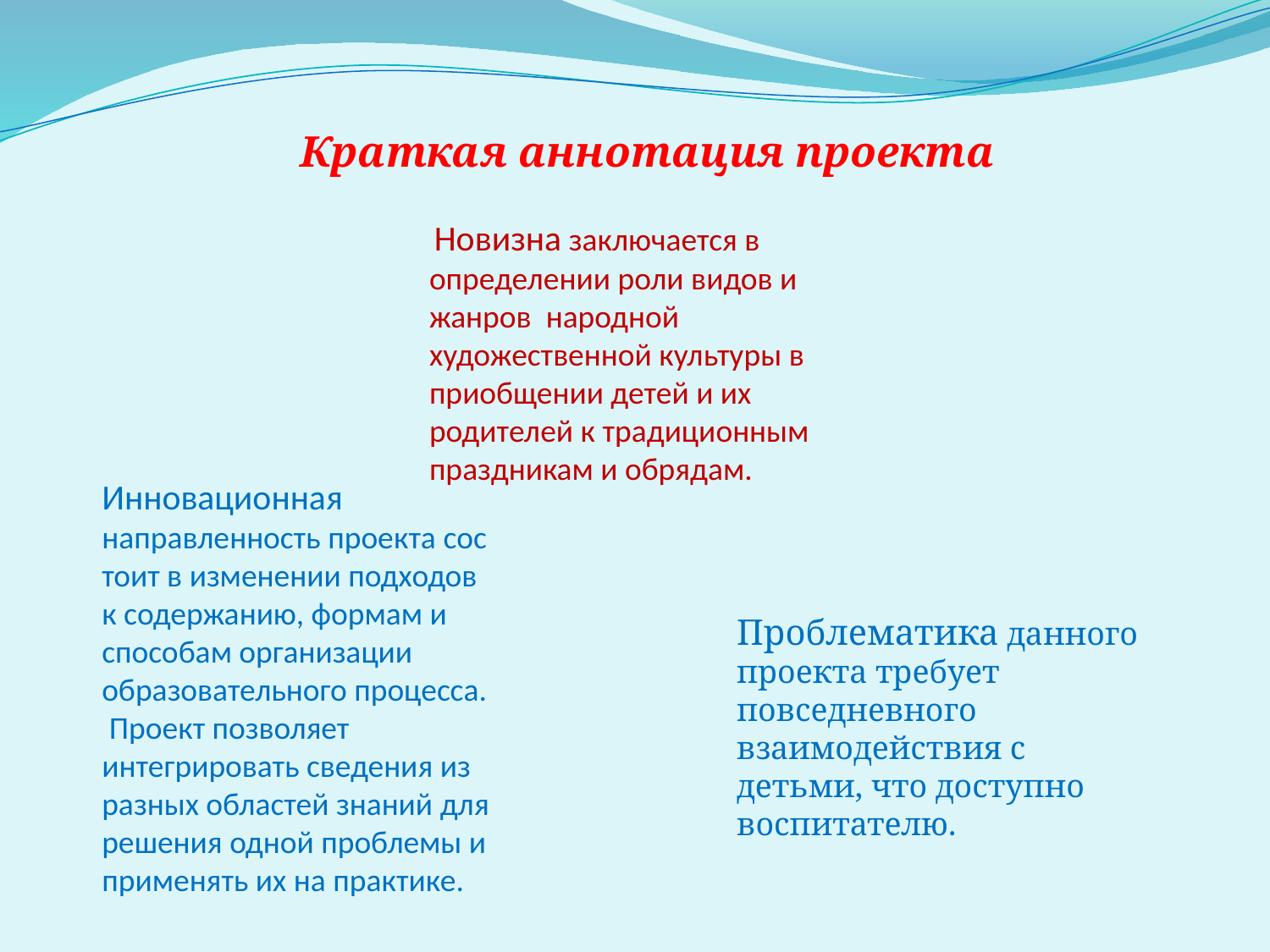

Краткая аннотация проекта
 Новизна заключается в определении роли видов и жанров  народной художественной культуры в приобщении детей и их родителей к традиционным праздникам и обрядам.
Инновационная направленность проекта состоит в изменении подходов к содержанию, формам и способам организации образовательного процесса.  Проект позволяет  интегрировать сведения из разных областей знаний для решения одной проблемы и применять их на практике.
Проблематика данного проекта требует повседневного взаимодействия с детьми, что доступно воспитателю.